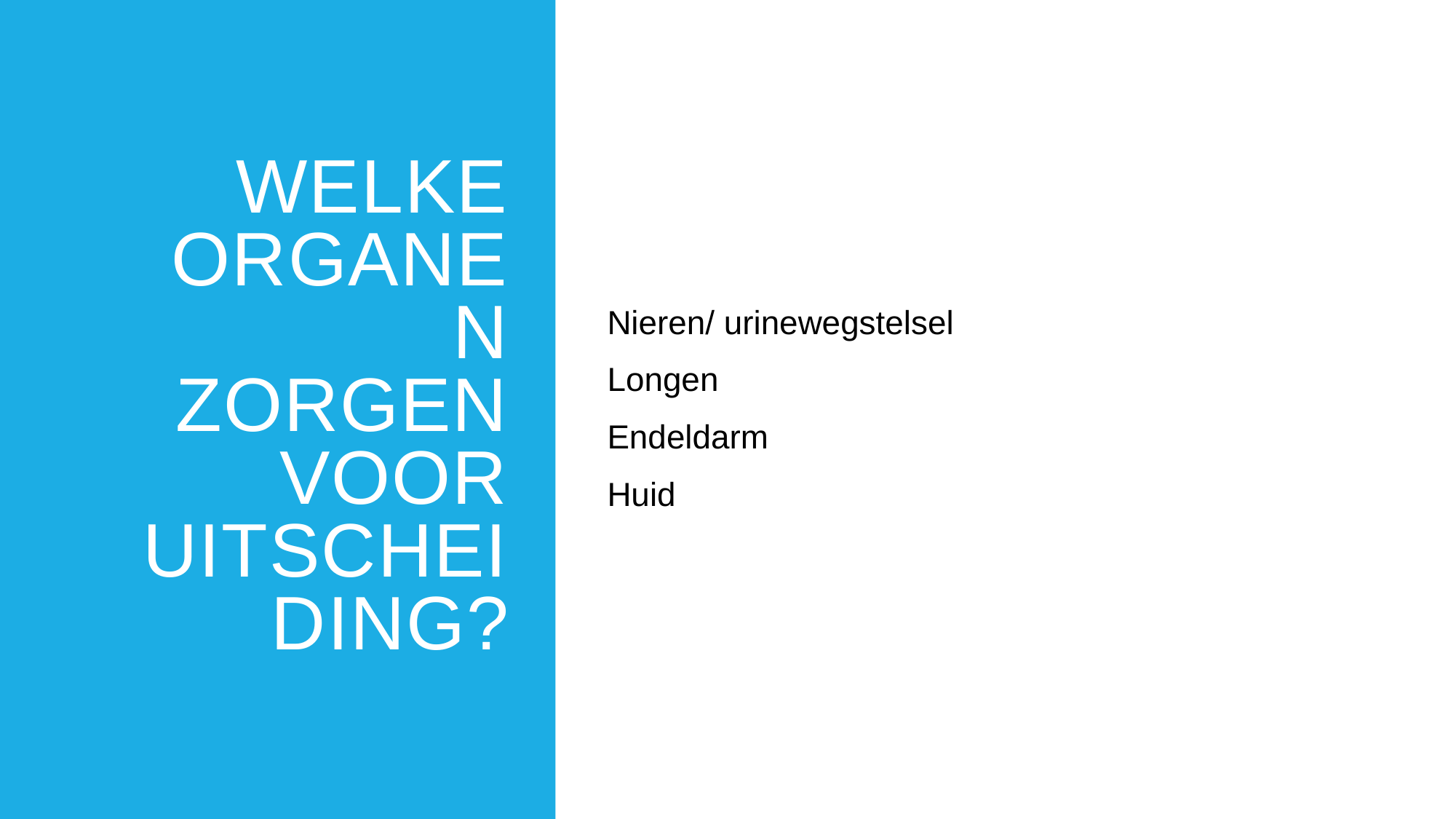

# Welke organen zorgen voor uitscheiding?
Nieren/ urinewegstelsel
Longen
Endeldarm
Huid